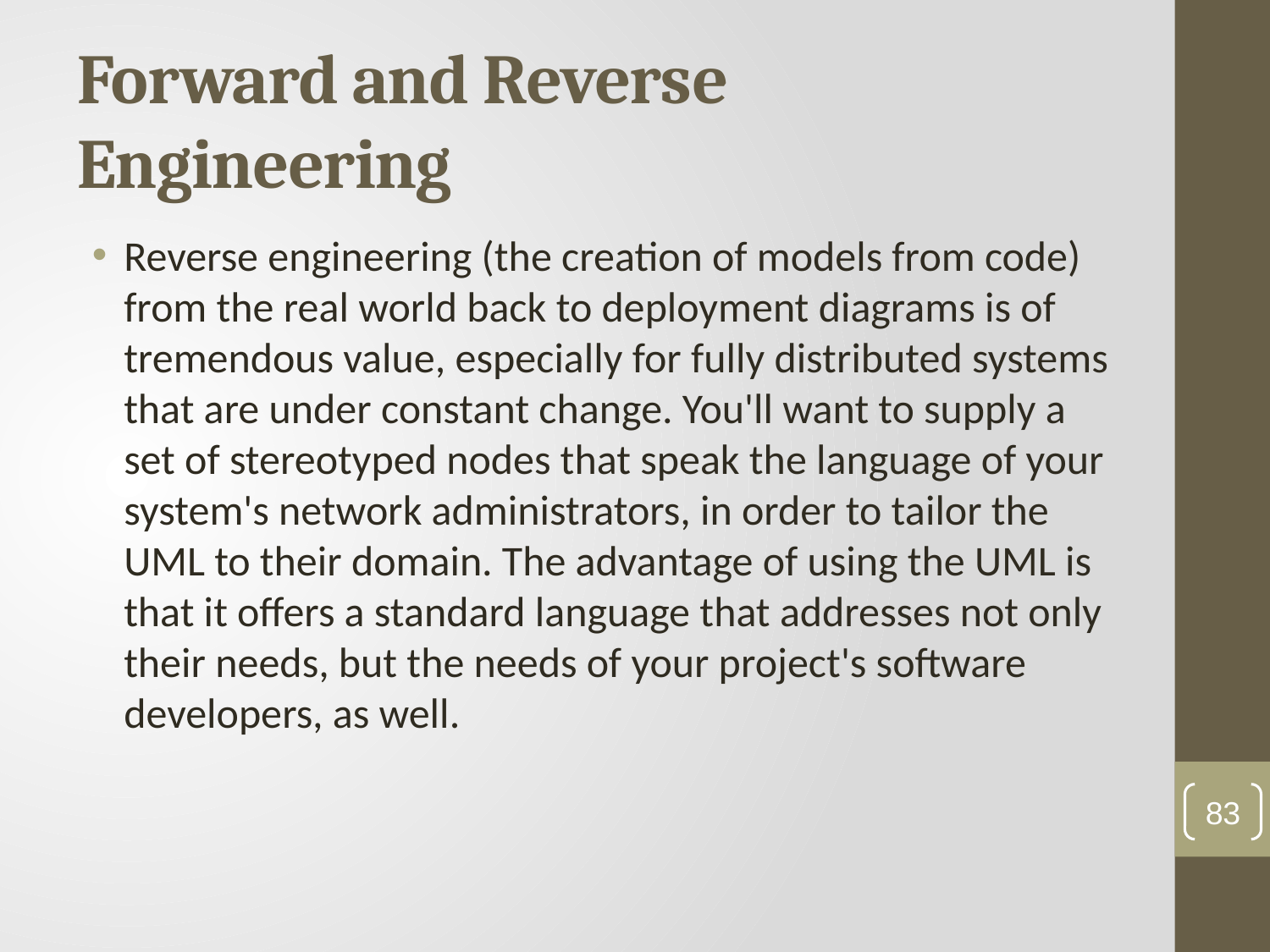

# Forward and Reverse Engineering
Reverse engineering (the creation of models from code) from the real world back to deployment diagrams is of tremendous value, especially for fully distributed systems that are under constant change. You'll want to supply a set of stereotyped nodes that speak the language of your system's network administrators, in order to tailor the UML to their domain. The advantage of using the UML is that it offers a standard language that addresses not only their needs, but the needs of your project's software developers, as well.
83